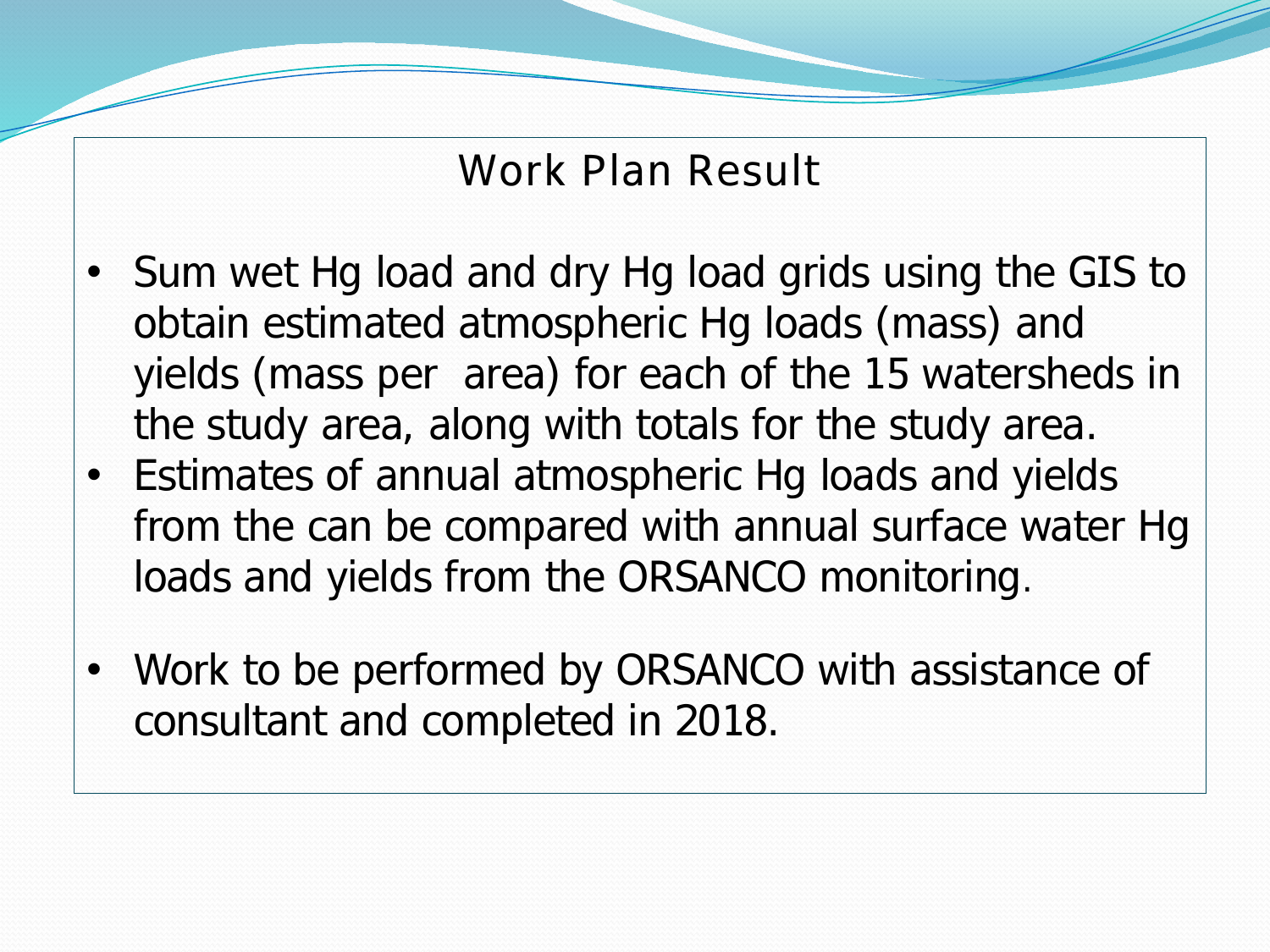

Work Plan Result

Sum wet Hg load and dry Hg load grids using the GIS to obtain estimated atmospheric Hg loads (mass) and yields (mass per  area) for each of the 15 watersheds in the study area, along with totals for the study area.
Estimates of annual atmospheric Hg loads and yields from the can be compared with annual surface water Hg loads and yields from the ORSANCO monitoring.

Work to be performed by ORSANCO with assistance of consultant and completed in 2018.